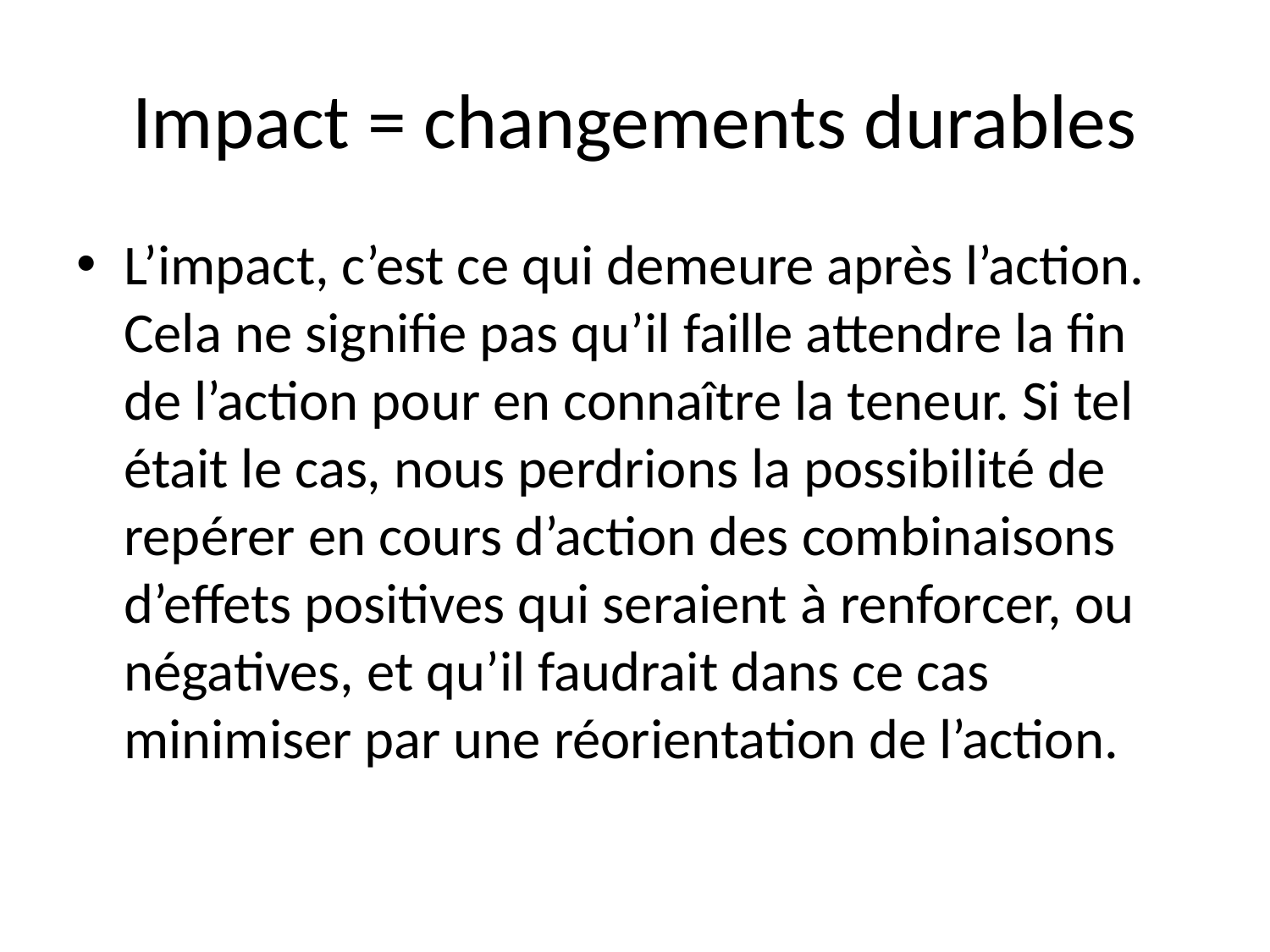

# Impact = changements durables
L’impact, c’est ce qui demeure après l’action. Cela ne signifie pas qu’il faille attendre la fin de l’action pour en connaître la teneur. Si tel était le cas, nous perdrions la possibilité de repérer en cours d’action des combinaisons d’effets positives qui seraient à renforcer, ou négatives, et qu’il faudrait dans ce cas minimiser par une réorientation de l’action.